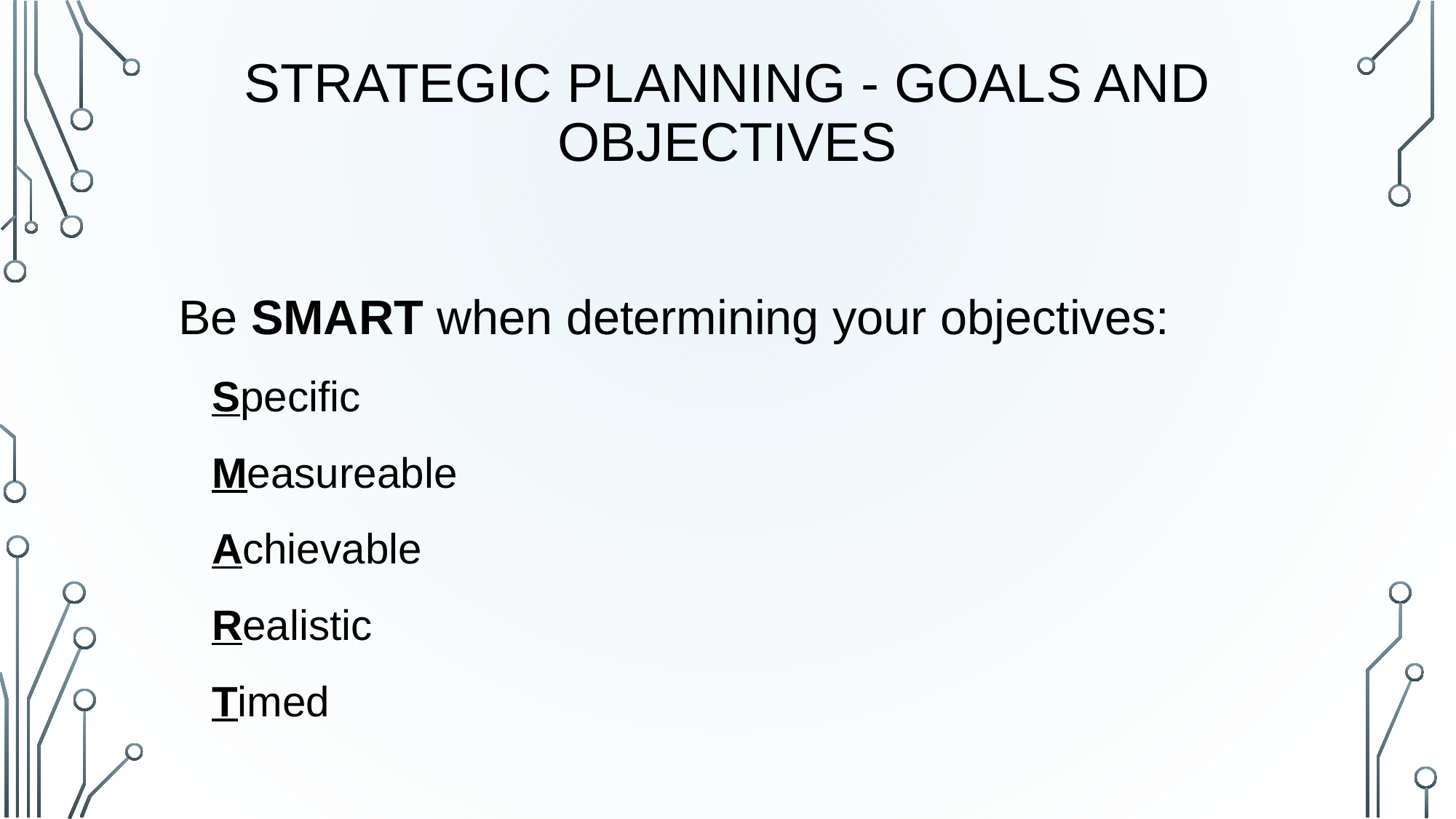

Strategic planning - Goals and objectives
Be SMART when determining your objectives:
Specific
Measureable
Achievable
Realistic
Timed